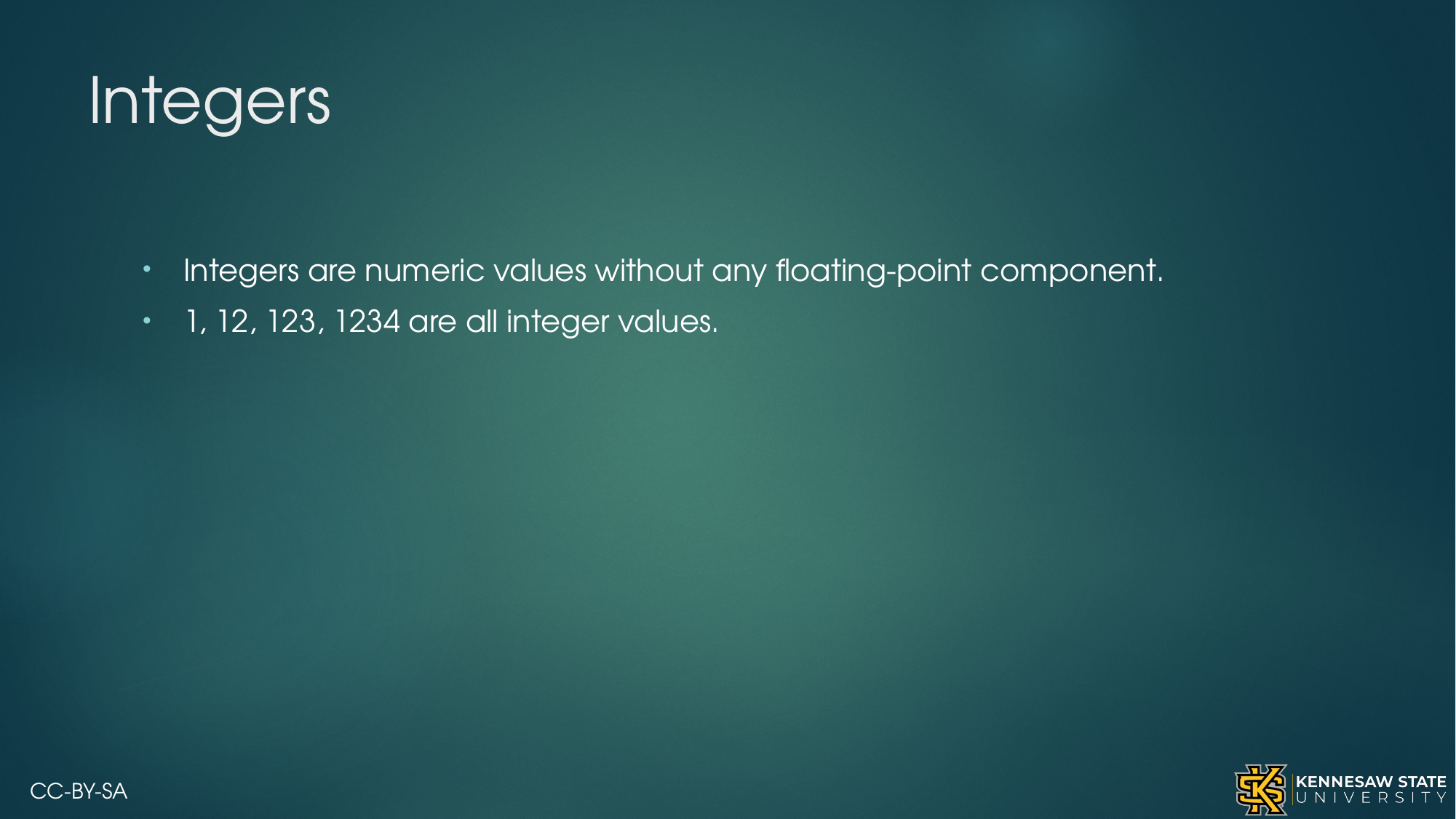

# Integers
Integers are numeric values without any floating-point component.
1, 12, 123, 1234 are all integer values.